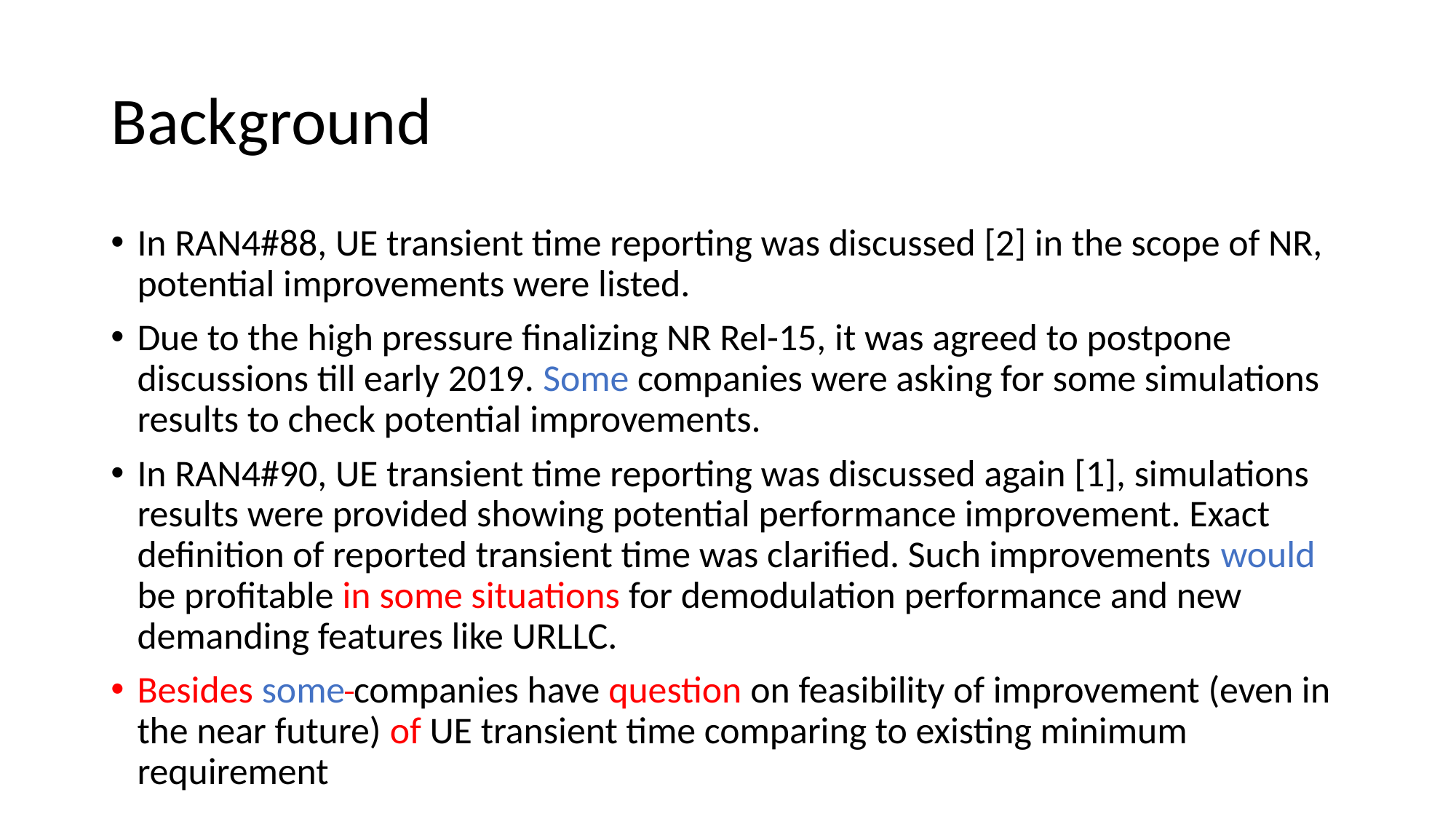

# Background
In RAN4#88, UE transient time reporting was discussed [2] in the scope of NR, potential improvements were listed.
Due to the high pressure finalizing NR Rel-15, it was agreed to postpone discussions till early 2019. Some companies were asking for some simulations results to check potential improvements.
In RAN4#90, UE transient time reporting was discussed again [1], simulations results were provided showing potential performance improvement. Exact definition of reported transient time was clarified. Such improvements would be profitable in some situations for demodulation performance and new demanding features like URLLC.
Besides some companies have question on feasibility of improvement (even in the near future) of UE transient time comparing to existing minimum requirement